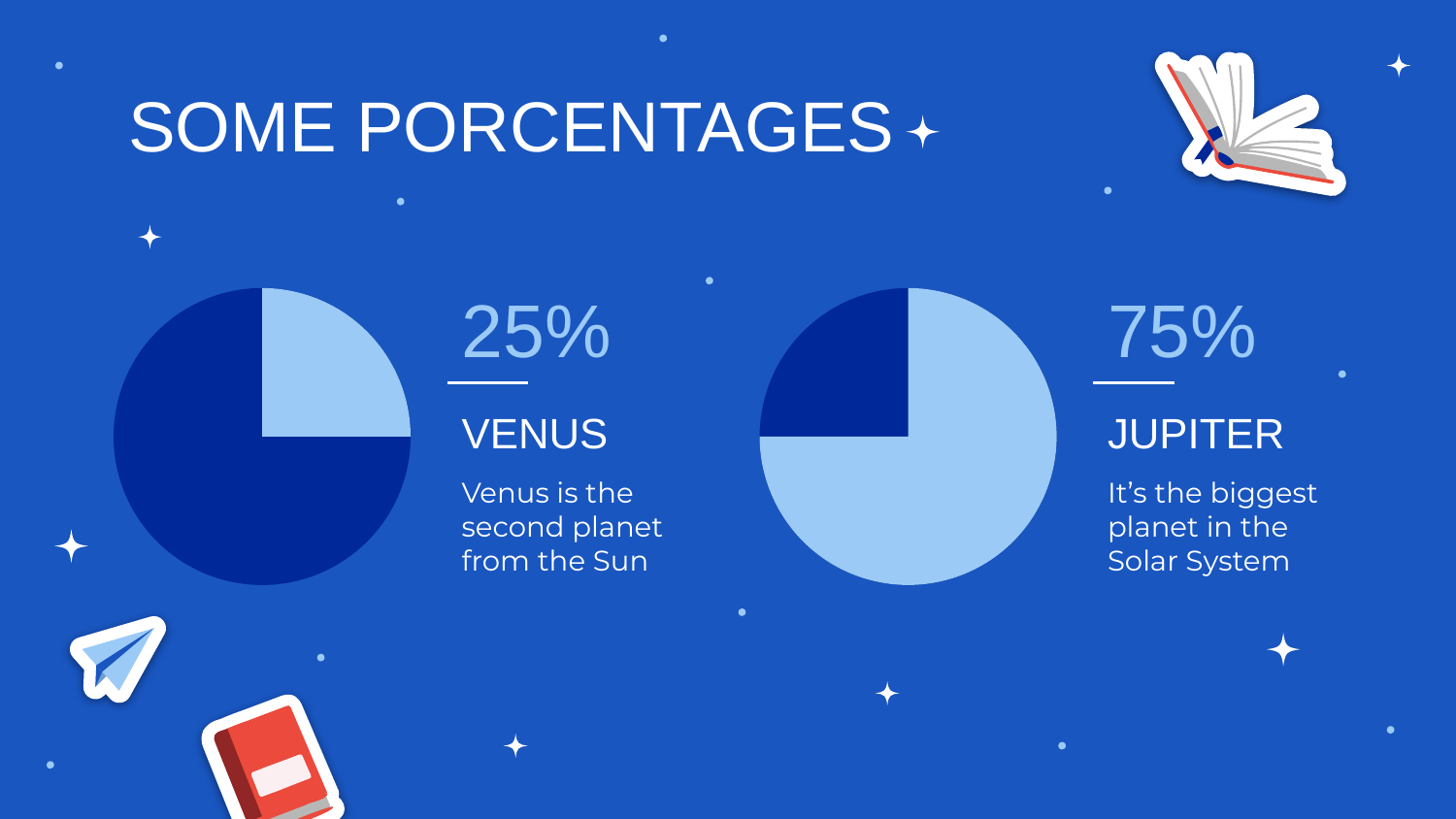

# SOME PORCENTAGES

25%
75%

VENUS
JUPITER
Venus is the second planet from the Sun
It’s the biggest planet in the Solar System